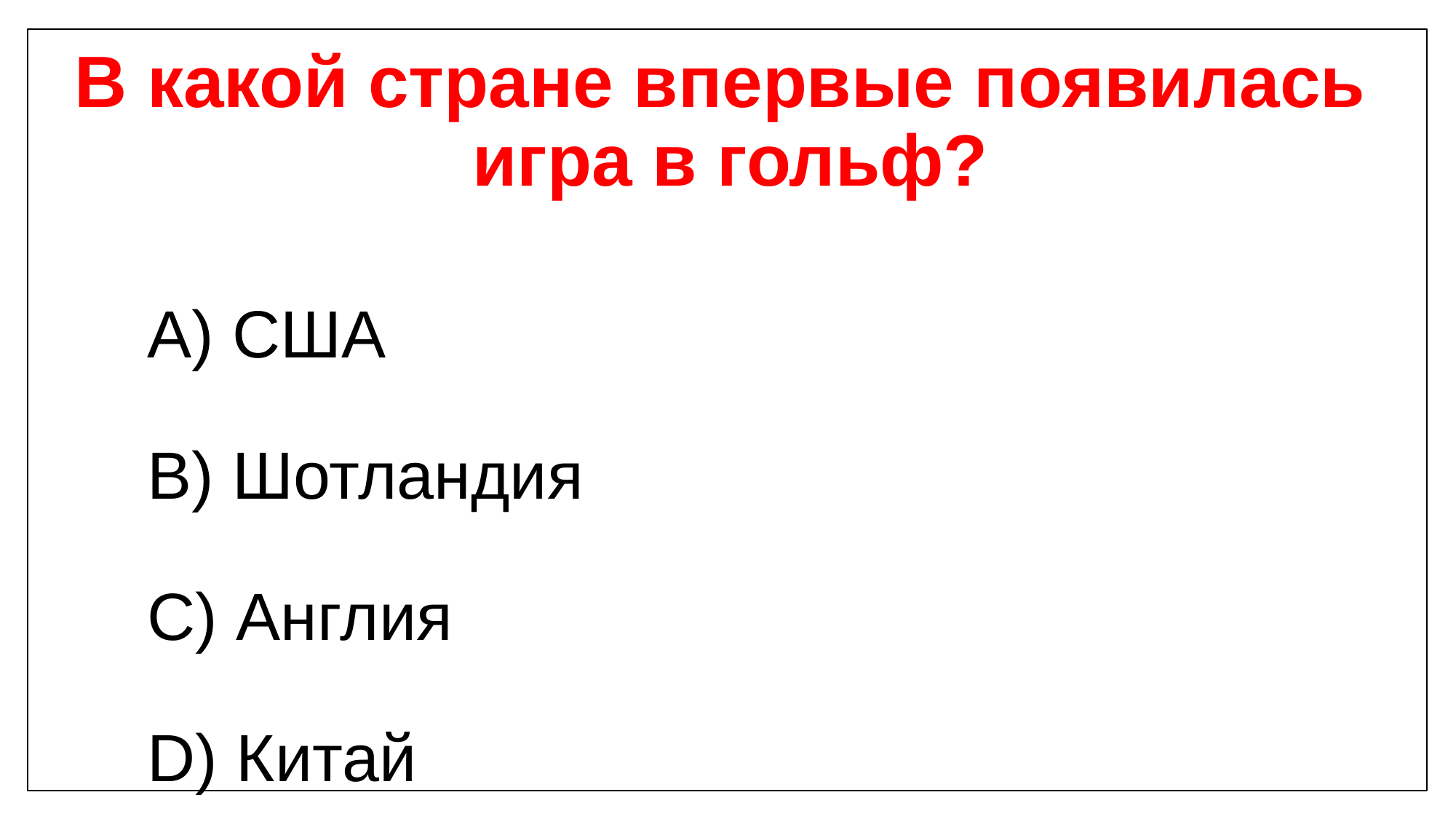

# В какой стране впервые появилась игра в гольф?
А) США
В) Шотландия
С) Англия
D) Китай